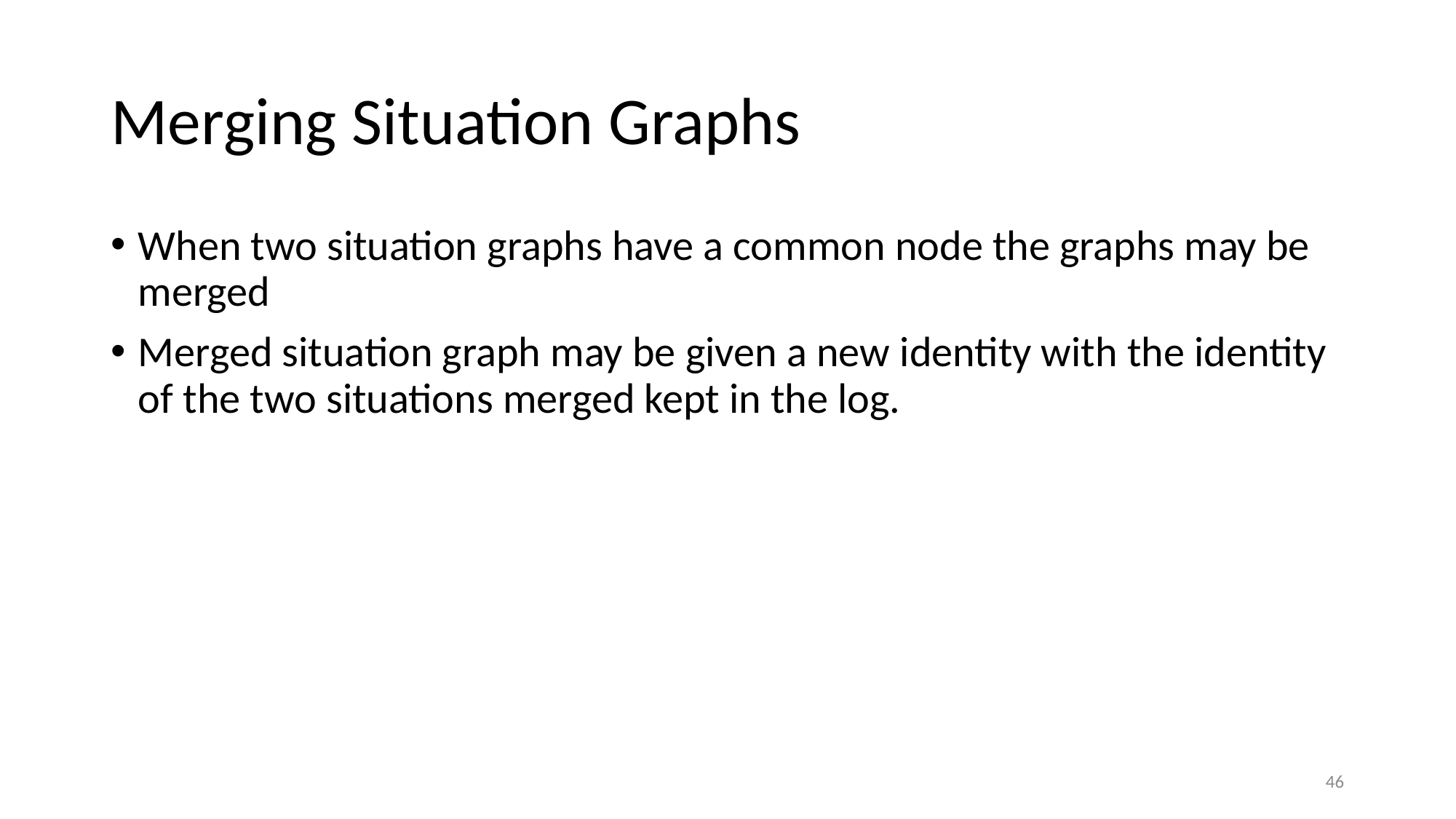

# Merging Situation Graphs
When two situation graphs have a common node the graphs may be merged
Merged situation graph may be given a new identity with the identity of the two situations merged kept in the log.

46